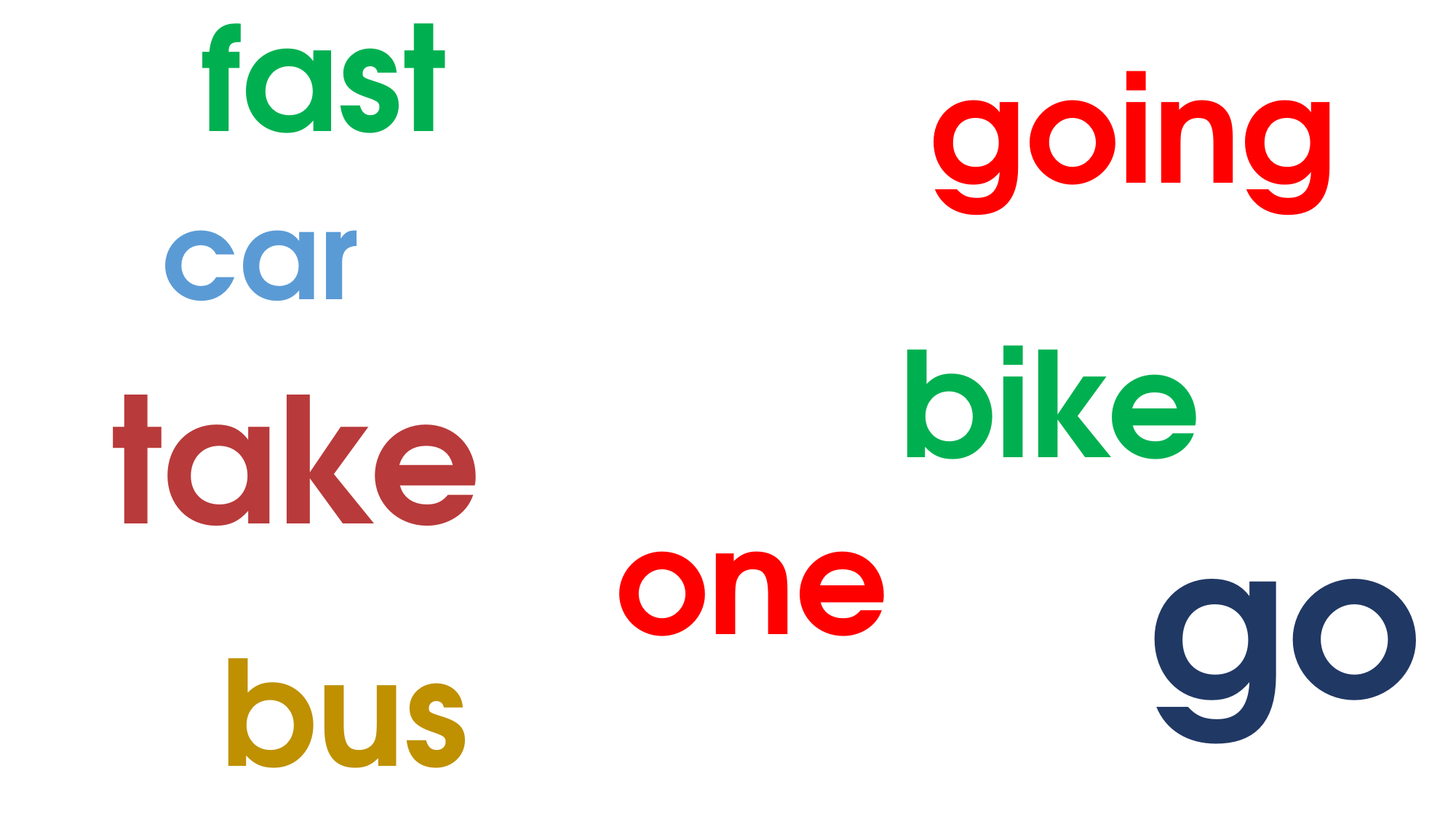

fast
going
car
bike
take
one
go
bus